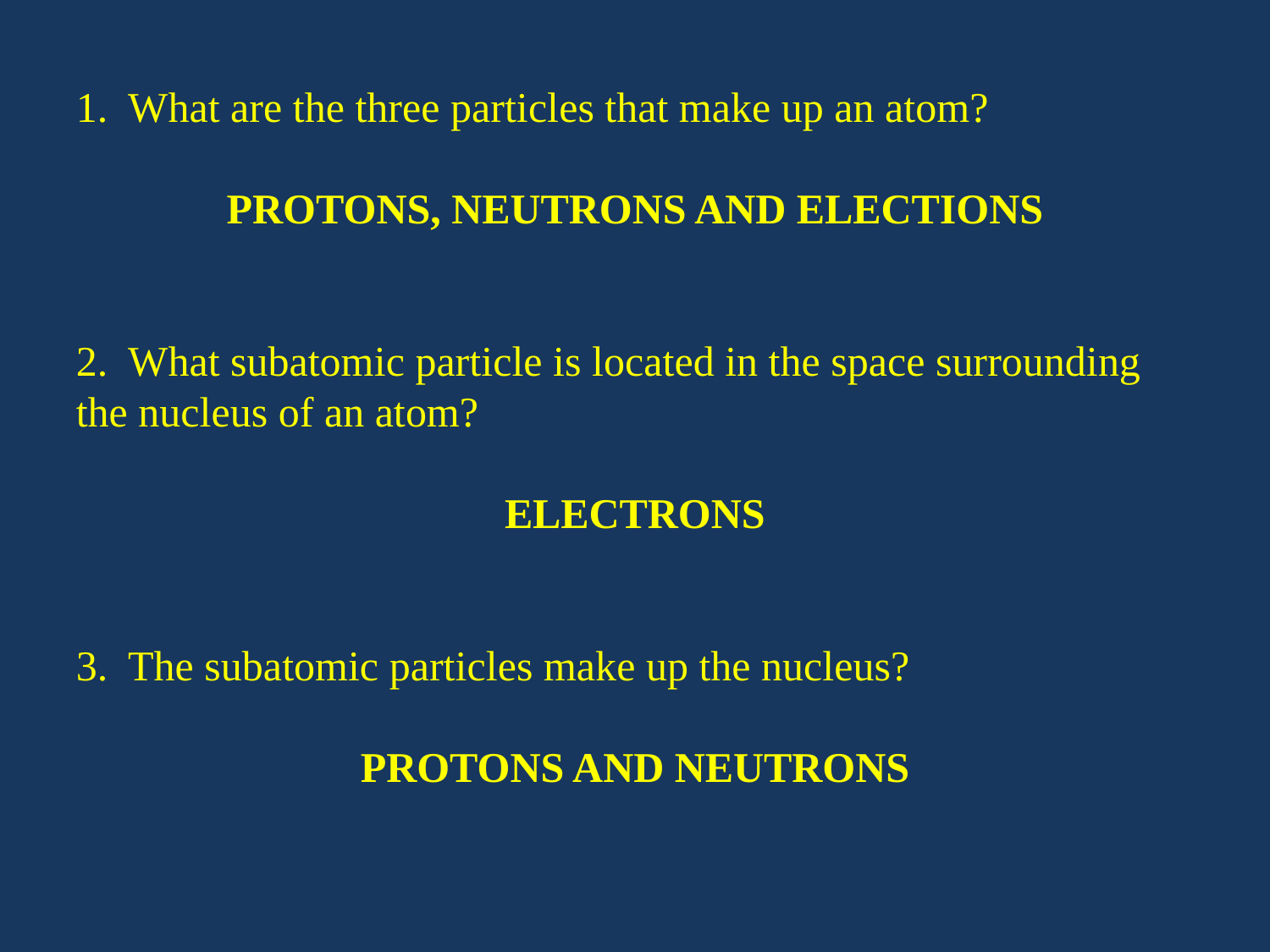

1.  What are the three particles that make up an atom?

PROTONS, NEUTRONS AND ELECTIONS

2.  What subatomic particle is located in the space surrounding the nucleus of an atom?

ELECTRONS

3.  The subatomic particles make up the nucleus?

PROTONS AND NEUTRONS